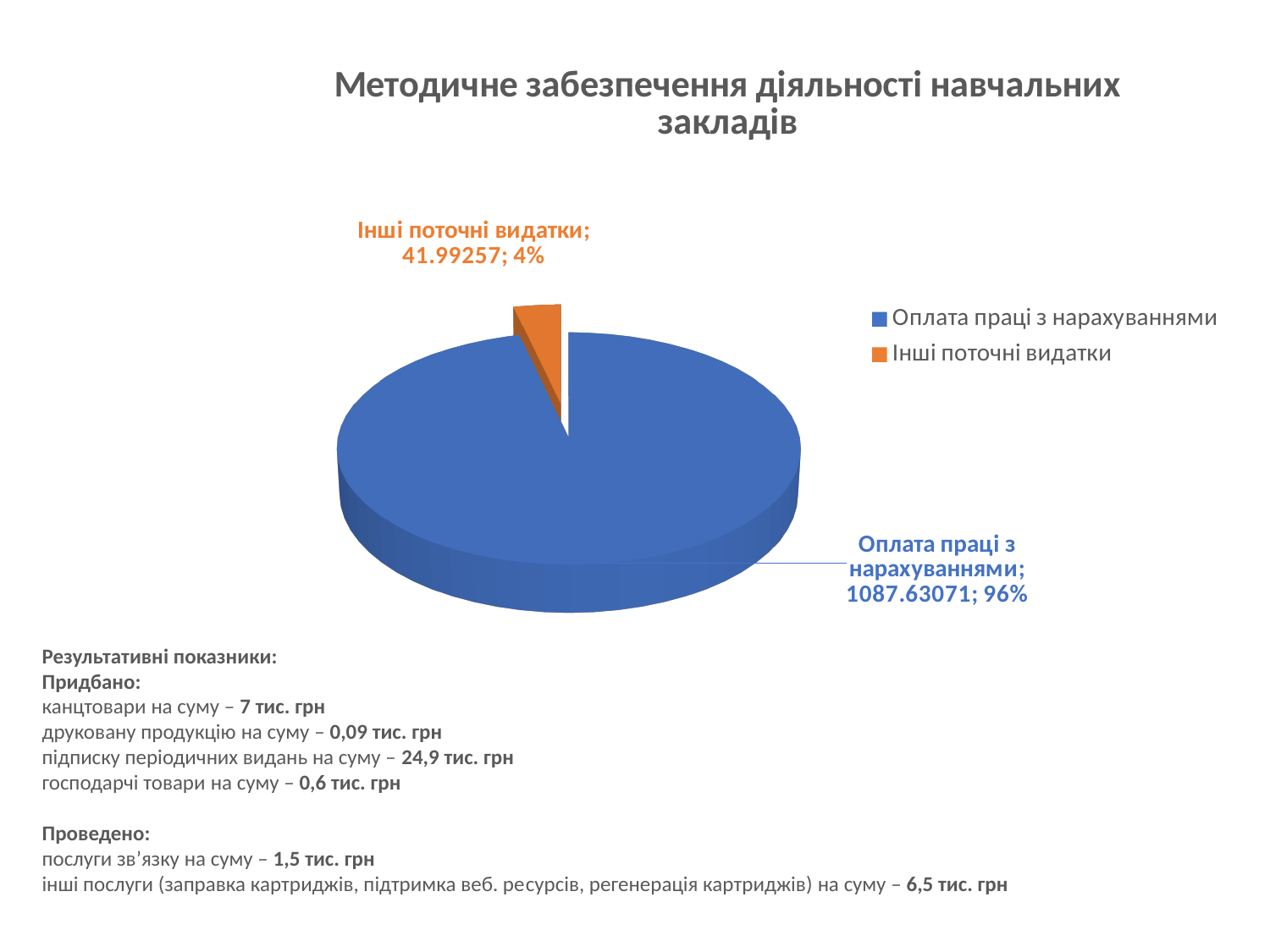

[unsupported chart]

Результативні показники:
Придбано:
канцтовари на суму – 7 тис. грн
друковану продукцію на суму – 0,09 тис. грн
підписку періодичних видань на суму – 24,9 тис. грн
господарчі товари на суму – 0,6 тис. грн

Проведено:
послуги зв’язку на суму – 1,5 тис. грн
інші послуги (заправка картриджів, підтримка веб. реcурсів, регенерація картриджів) на суму – 6,5 тис. грн